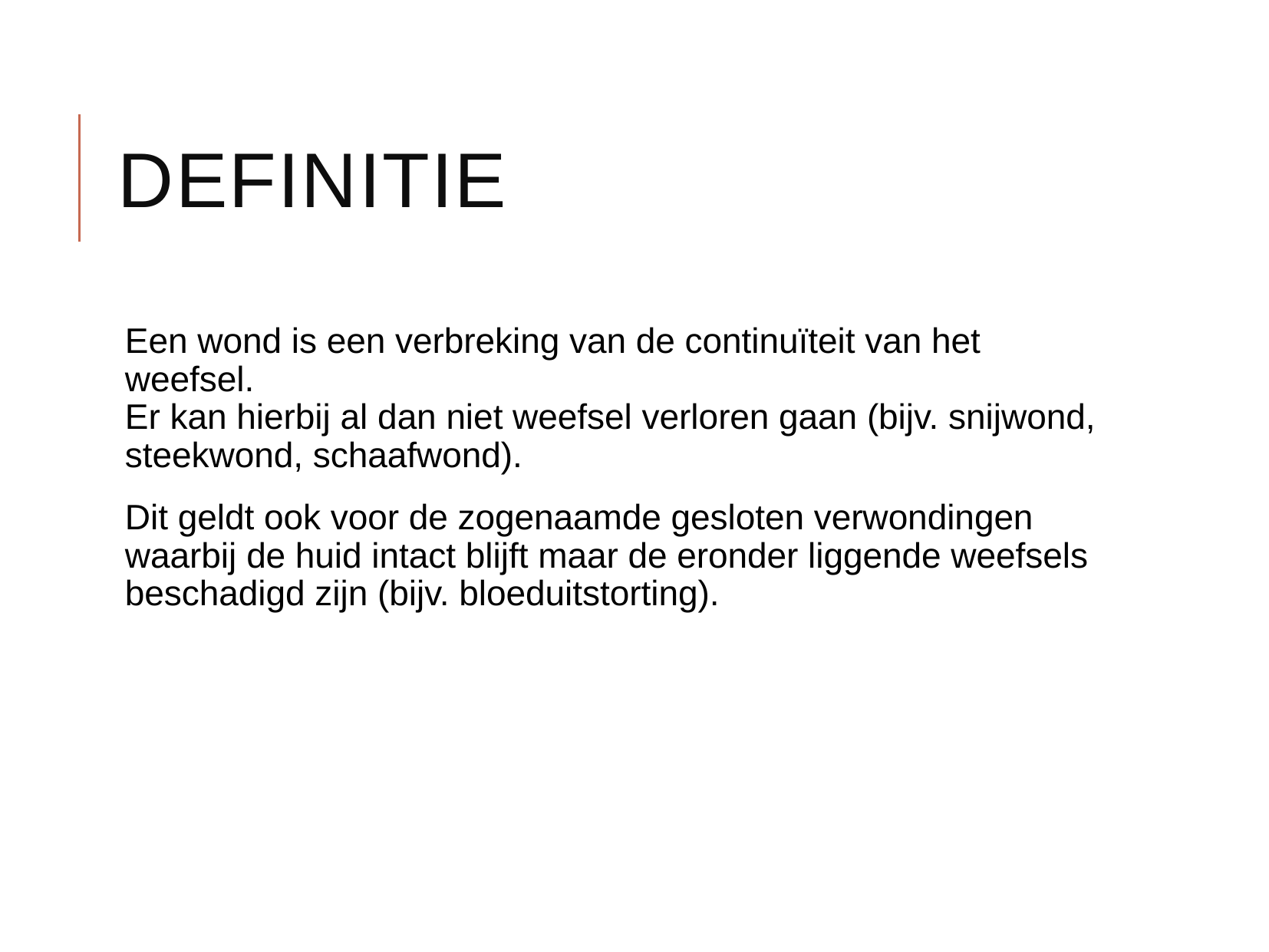

# DEFINITIE
Een wond is een verbreking van de continuïteit van het weefsel.
Er kan hierbij al dan niet weefsel verloren gaan (bijv. snijwond, steekwond, schaafwond).
Dit geldt ook voor de zogenaamde gesloten verwondingen waarbij de huid intact blijft maar de eronder liggende weefsels beschadigd zijn (bijv. bloeduitstorting).